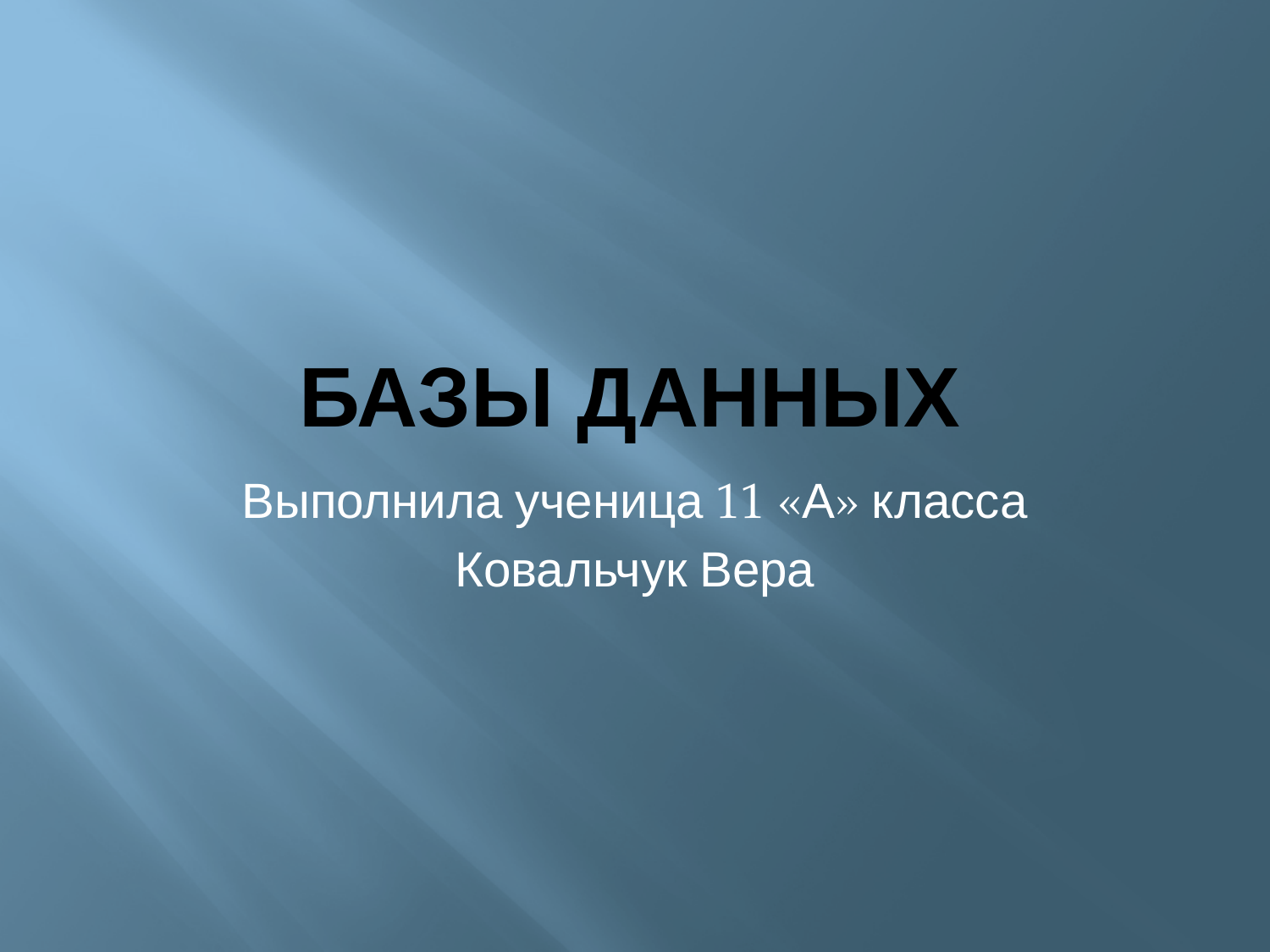

# Базы данных
Выполнила ученица 11 «А» класса
Ковальчук Вера